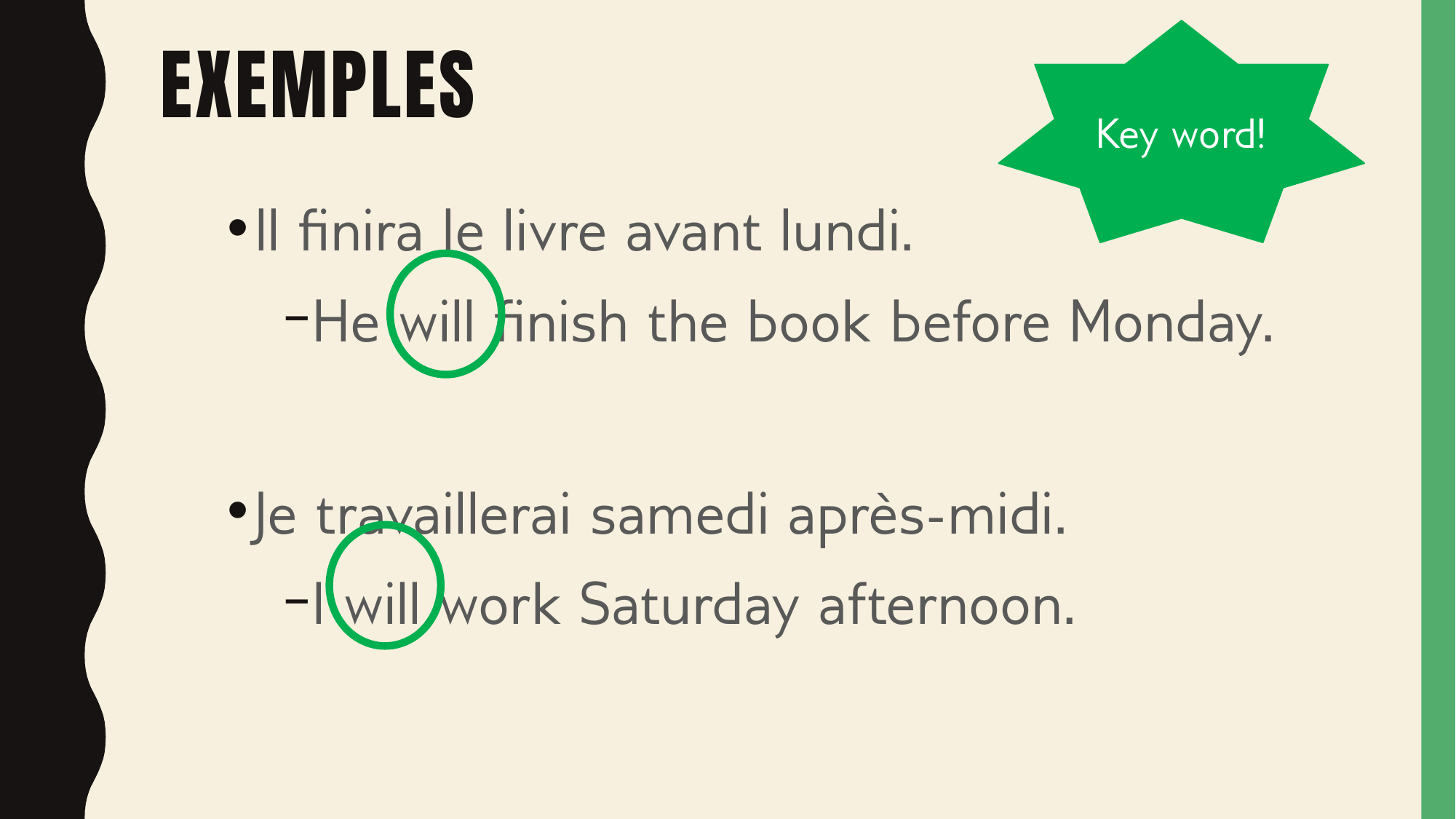

# Exemples
Key word!
Il finira le livre avant lundi.
He will finish the book before Monday.

Je travaillerai samedi après-midi.
I will work Saturday afternoon.